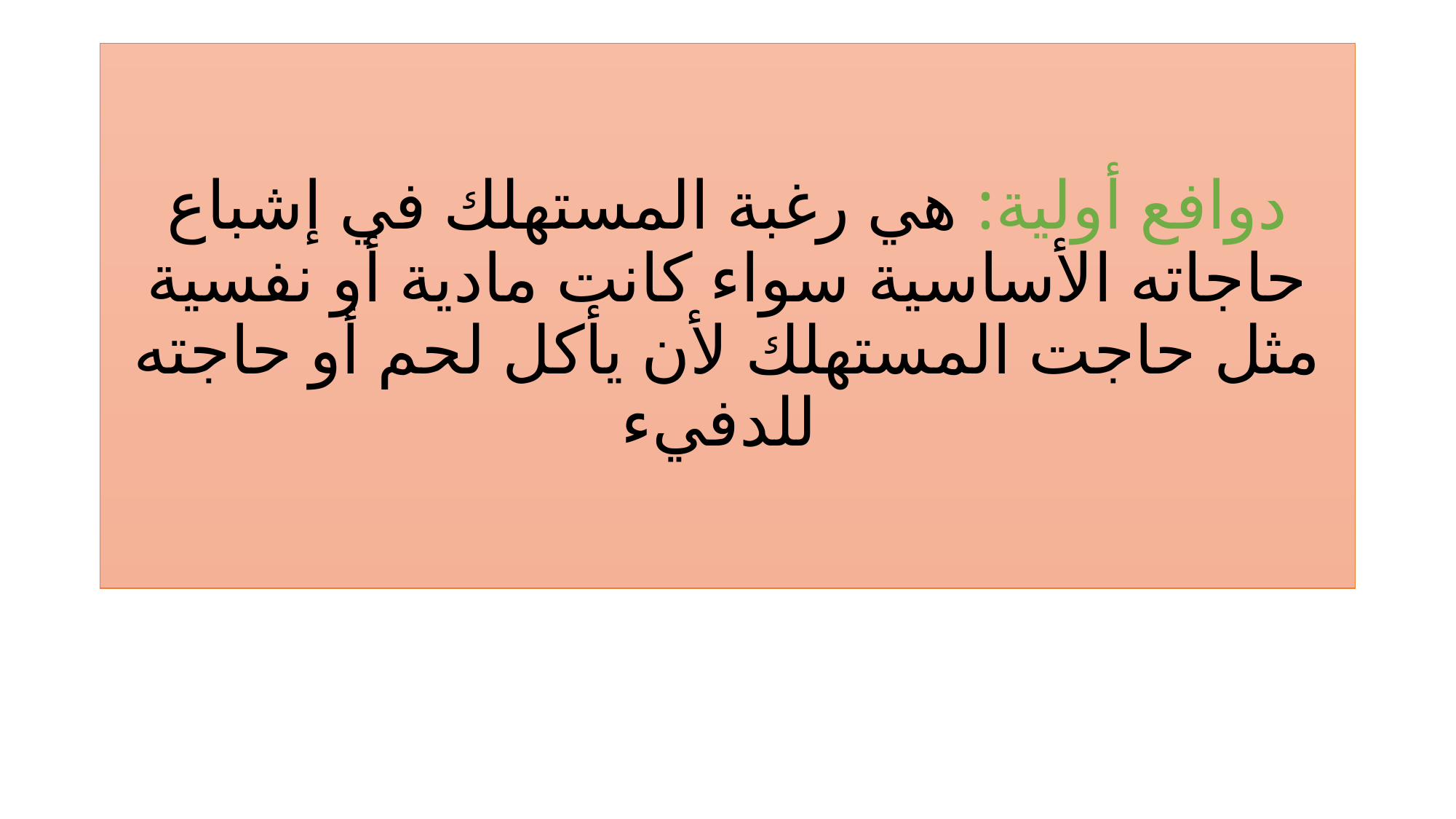

# دوافع أولية: هي رغبة المستهلك في إشباع حاجاته الأساسية سواء كانت مادية أو نفسية مثل حاجت المستهلك لأن يأكل لحم أو حاجته للدفيء